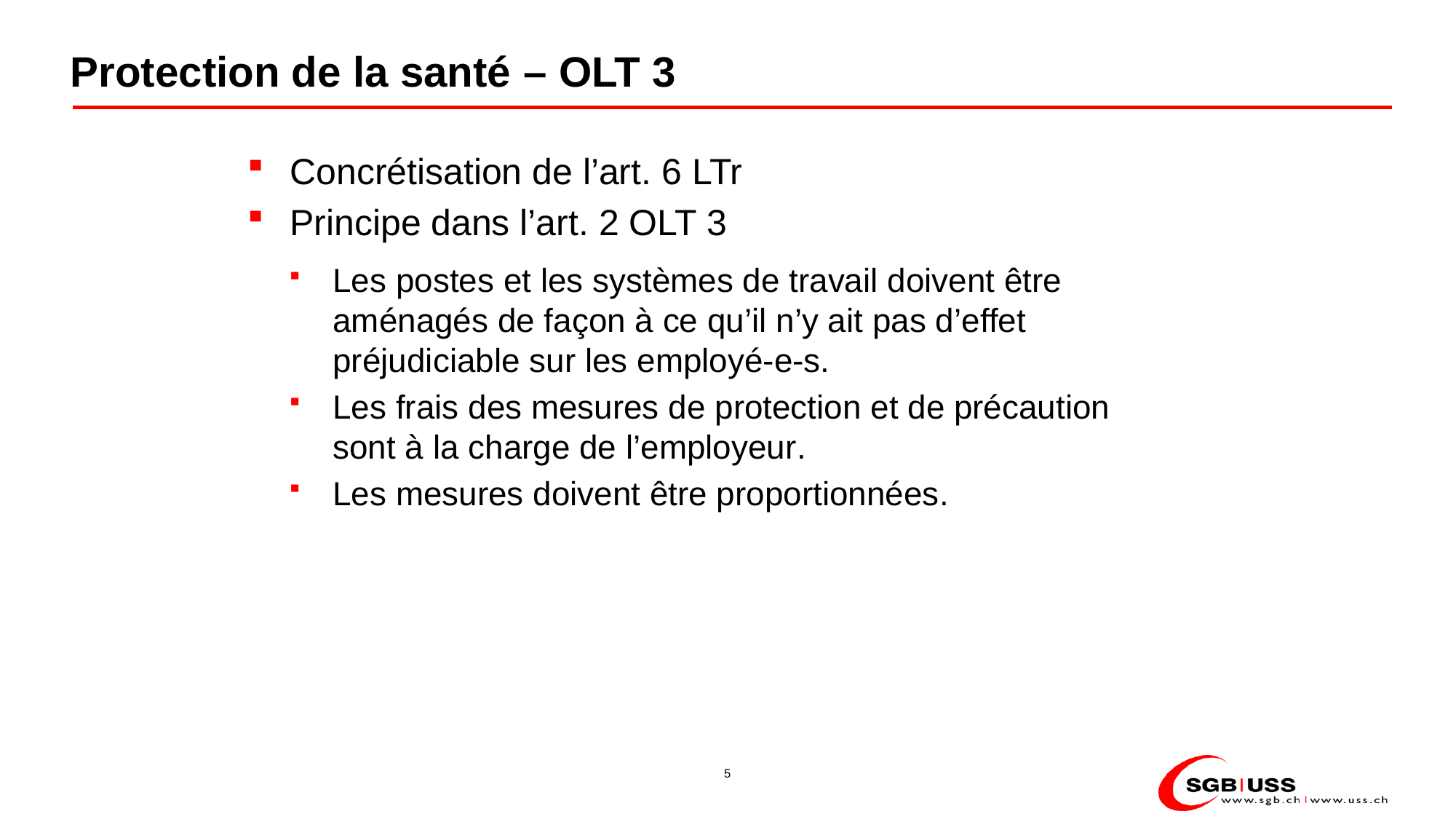

# Protection de la santé – OLT 3
Concrétisation de l’art. 6 LTr
Principe dans l’art. 2 OLT 3
Les postes et les systèmes de travail doivent être aménagés de façon à ce qu’il n’y ait pas d’effet préjudiciable sur les employé-e-s.
Les frais des mesures de protection et de précaution
sont à la charge de l’employeur.
Les mesures doivent être proportionnées.

5